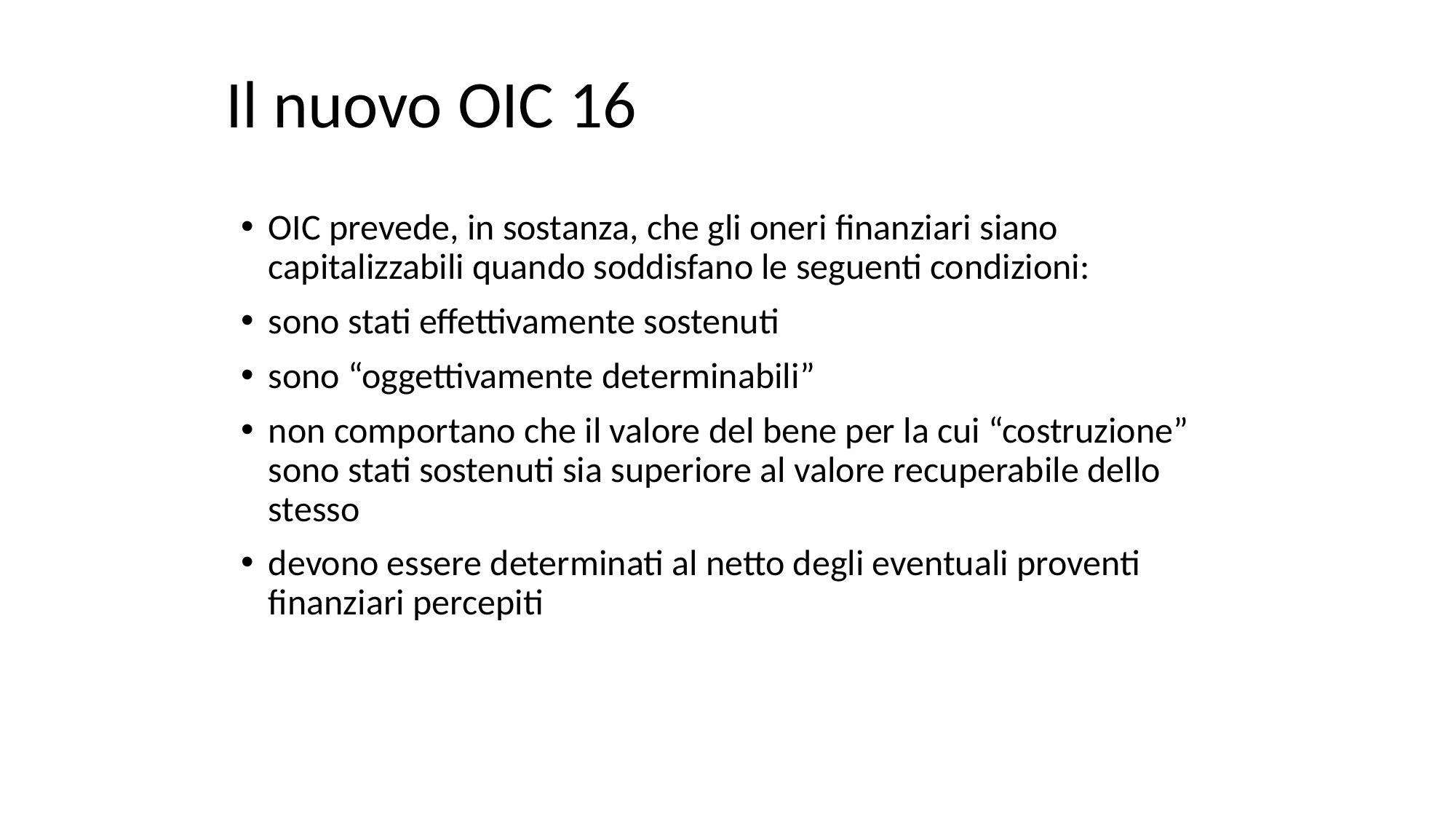

# Il nuovo OIC 16
OIC prevede, in sostanza, che gli oneri finanziari siano capitalizzabili quando soddisfano le seguenti condizioni:
sono stati effettivamente sostenuti
sono “oggettivamente determinabili”
non comportano che il valore del bene per la cui “costruzione” sono stati sostenuti sia superiore al valore recuperabile dello stesso
devono essere determinati al netto degli eventuali proventi finanziari percepiti